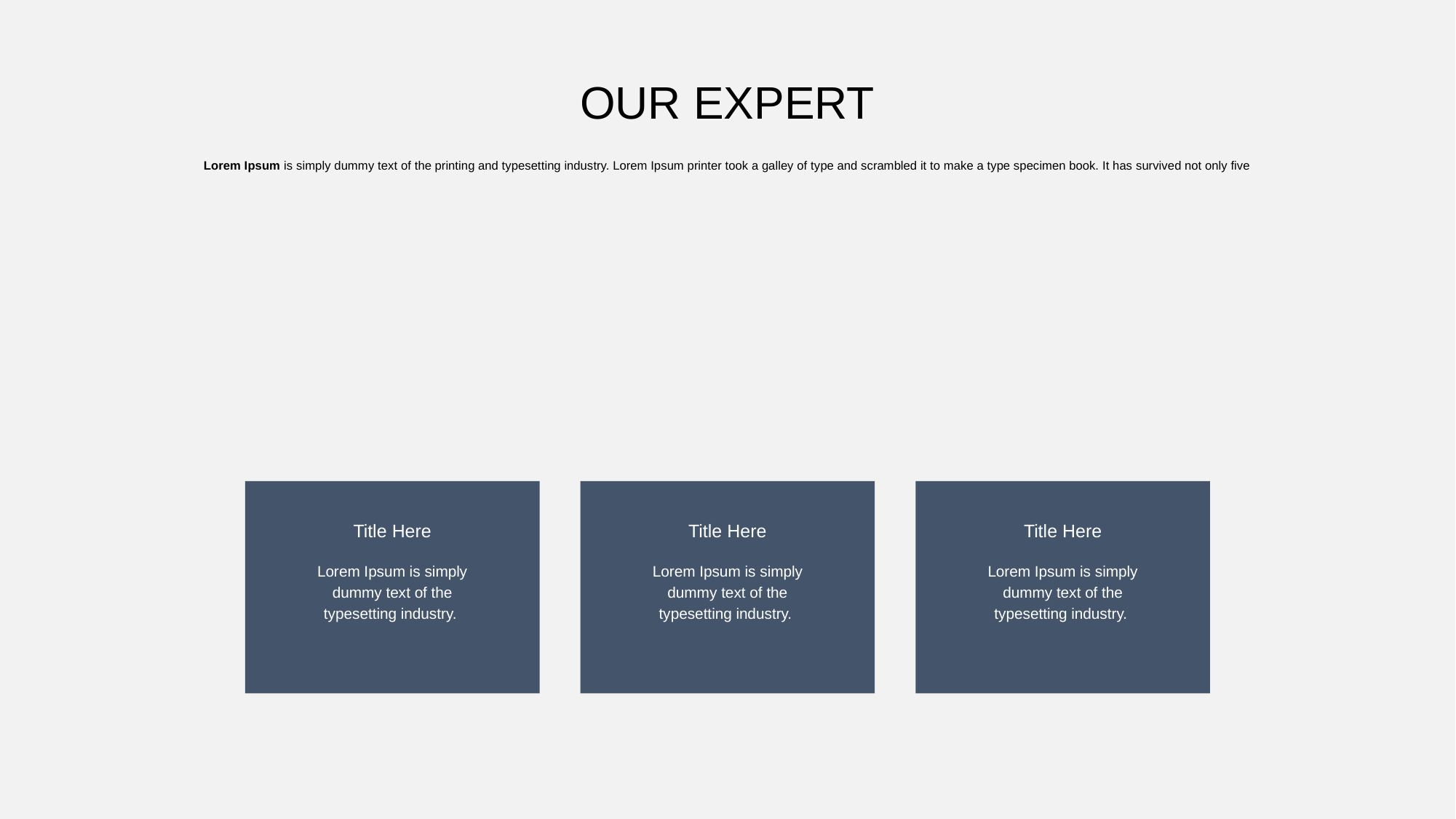

OUR EXPERT
Lorem Ipsum is simply dummy text of the printing and typesetting industry. Lorem Ipsum printer took a galley of type and scrambled it to make a type specimen book. It has survived not only five

Title Here
Lorem Ipsum is simply dummy text of the typesetting industry.
Title Here
Lorem Ipsum is simply dummy text of the typesetting industry.
Title Here
Lorem Ipsum is simply dummy text of the typesetting industry.